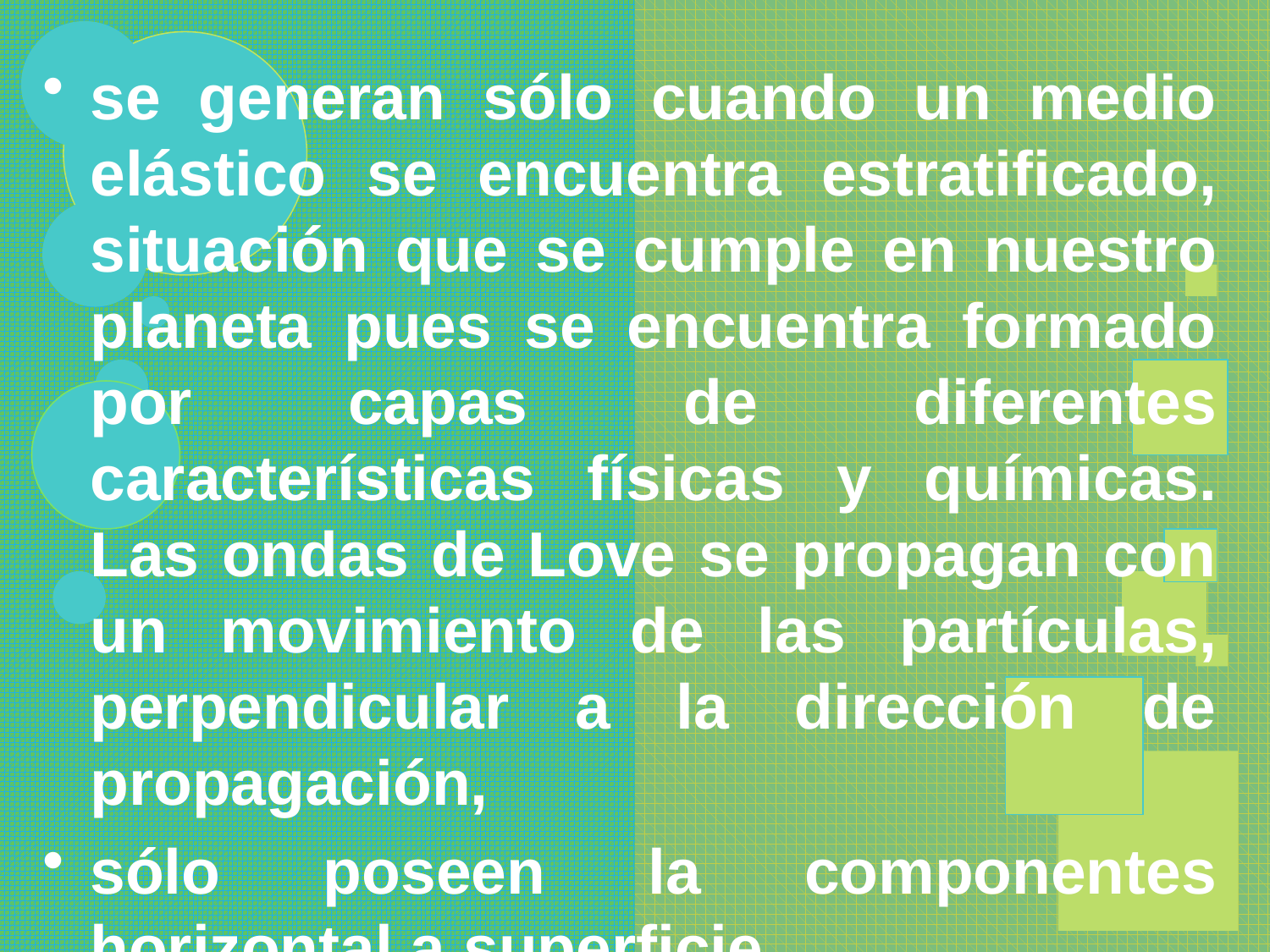

#
se generan sólo cuando un medio elástico se encuentra estratificado, situación que se cumple en nuestro planeta pues se encuentra formado por capas de diferentes características físicas y químicas. Las ondas de Love se propagan con un movimiento de las partículas, perpendicular a la dirección de propagación,
sólo poseen la componentes horizontal a superficie.